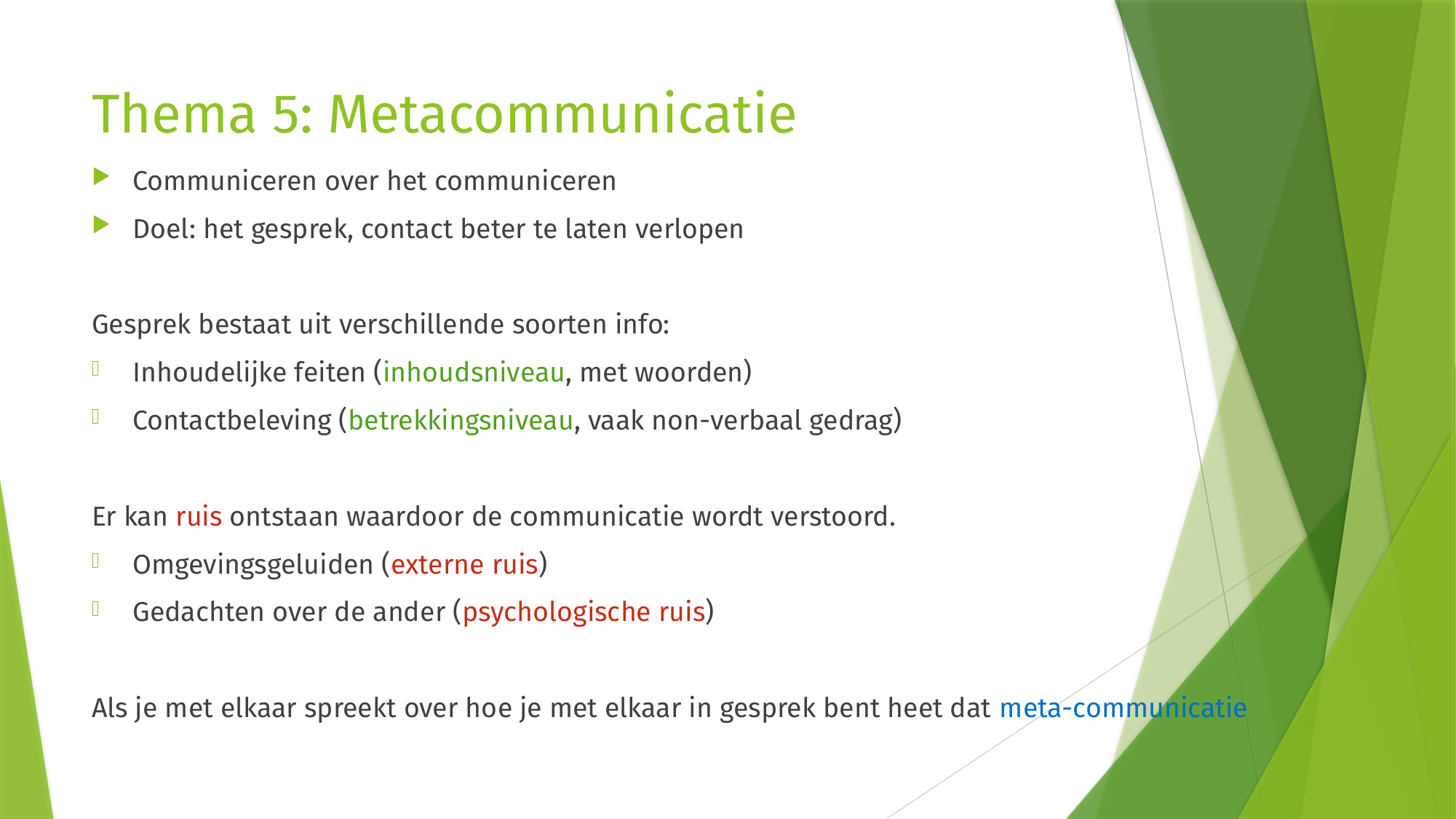

# Thema 5: Metacommunicatie
Communiceren over het communiceren
Doel: het gesprek, contact beter te laten verlopen

Gesprek bestaat uit verschillende soorten info:
Inhoudelijke feiten (inhoudsniveau, met woorden)
Contactbeleving (betrekkingsniveau, vaak non-verbaal gedrag)

Er kan ruis ontstaan waardoor de communicatie wordt verstoord.
Omgevingsgeluiden (externe ruis)
Gedachten over de ander (psychologische ruis)

Als je met elkaar spreekt over hoe je met elkaar in gesprek bent heet dat meta-communicatie